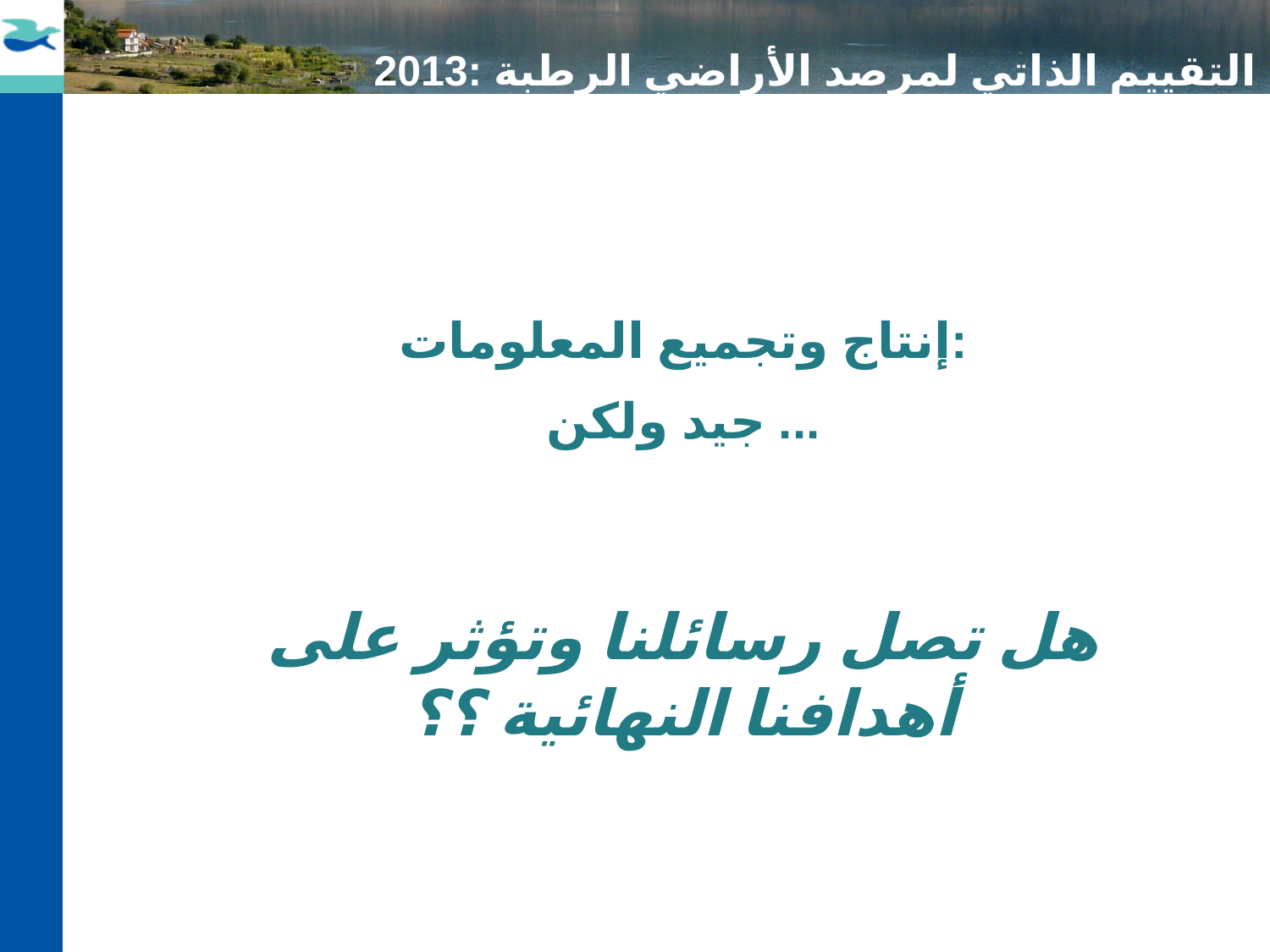

2013: التقييم الذاتي لمرصد الأراضي الرطبة المتوسطية
إنتاج وتجميع المعلومات:
جيد ولكن ...
هل تصل رسائلنا وتؤثر على أهدافنا النهائية ؟؟